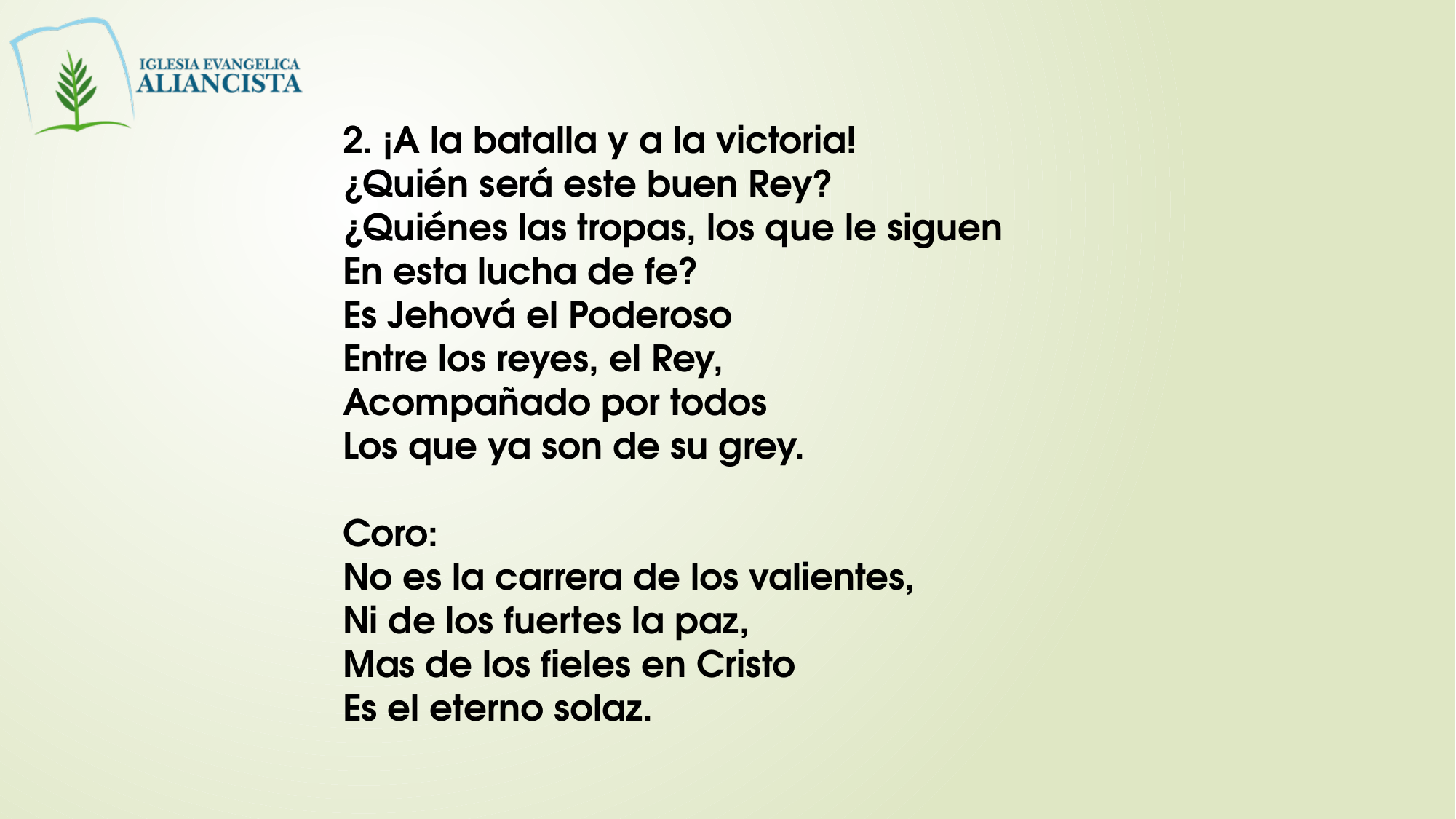

2. ¡A la batalla y a la victoria!
¿Quién será este buen Rey?
¿Quiénes las tropas, los que le siguen
En esta lucha de fe?
Es Jehová el Poderoso
Entre los reyes, el Rey,
Acompañado por todos
Los que ya son de su grey.

Coro:
No es la carrera de los valientes,
Ni de los fuertes la paz,
Mas de los fieles en Cristo
Es el eterno solaz.